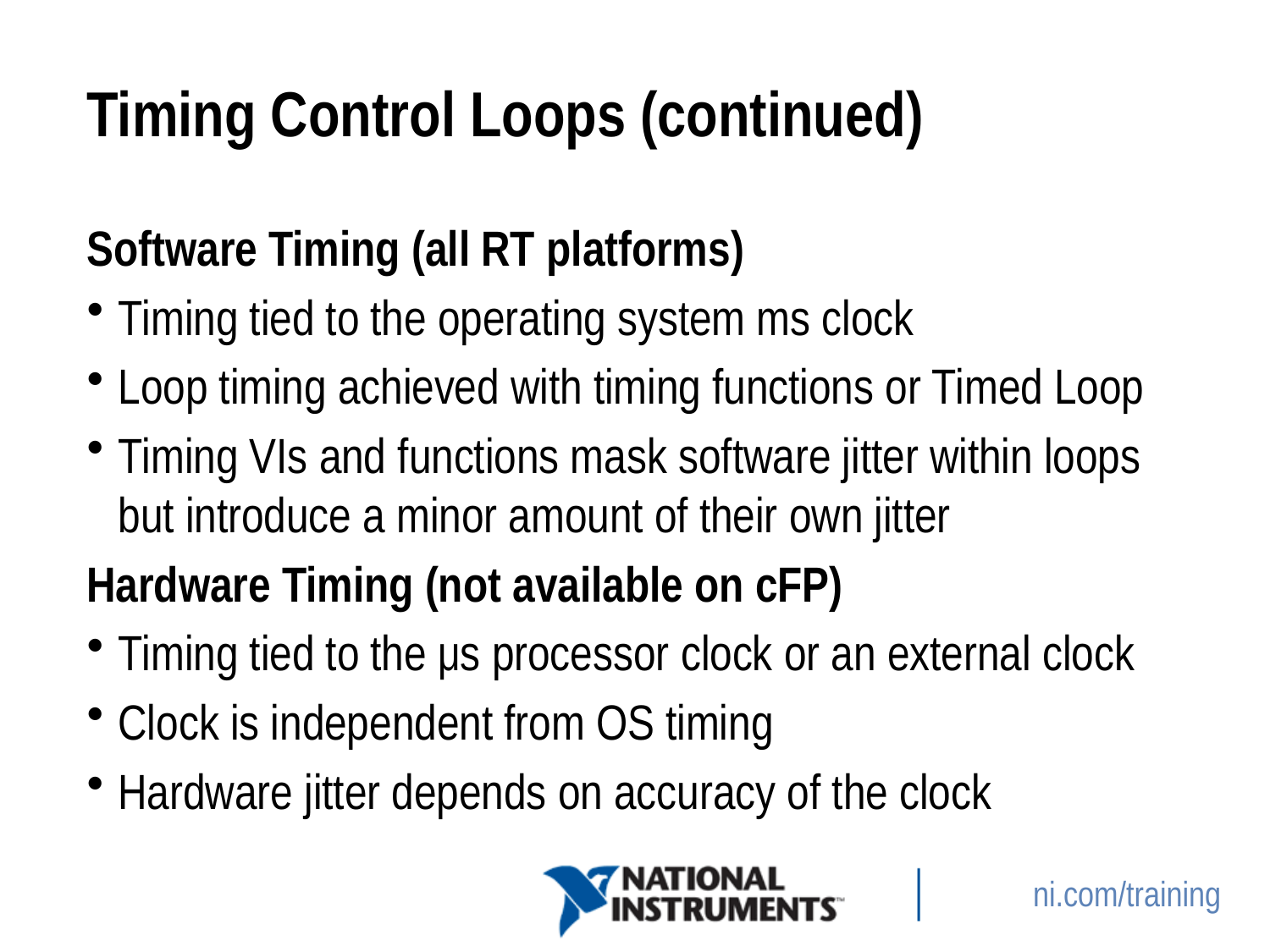

# Timing Control Loops (continued)
Software Timing (all RT platforms)
Timing tied to the operating system ms clock
Loop timing achieved with timing functions or Timed Loop
Timing VIs and functions mask software jitter within loops but introduce a minor amount of their own jitter
Hardware Timing (not available on cFP)
Timing tied to the μs processor clock or an external clock
Clock is independent from OS timing
Hardware jitter depends on accuracy of the clock